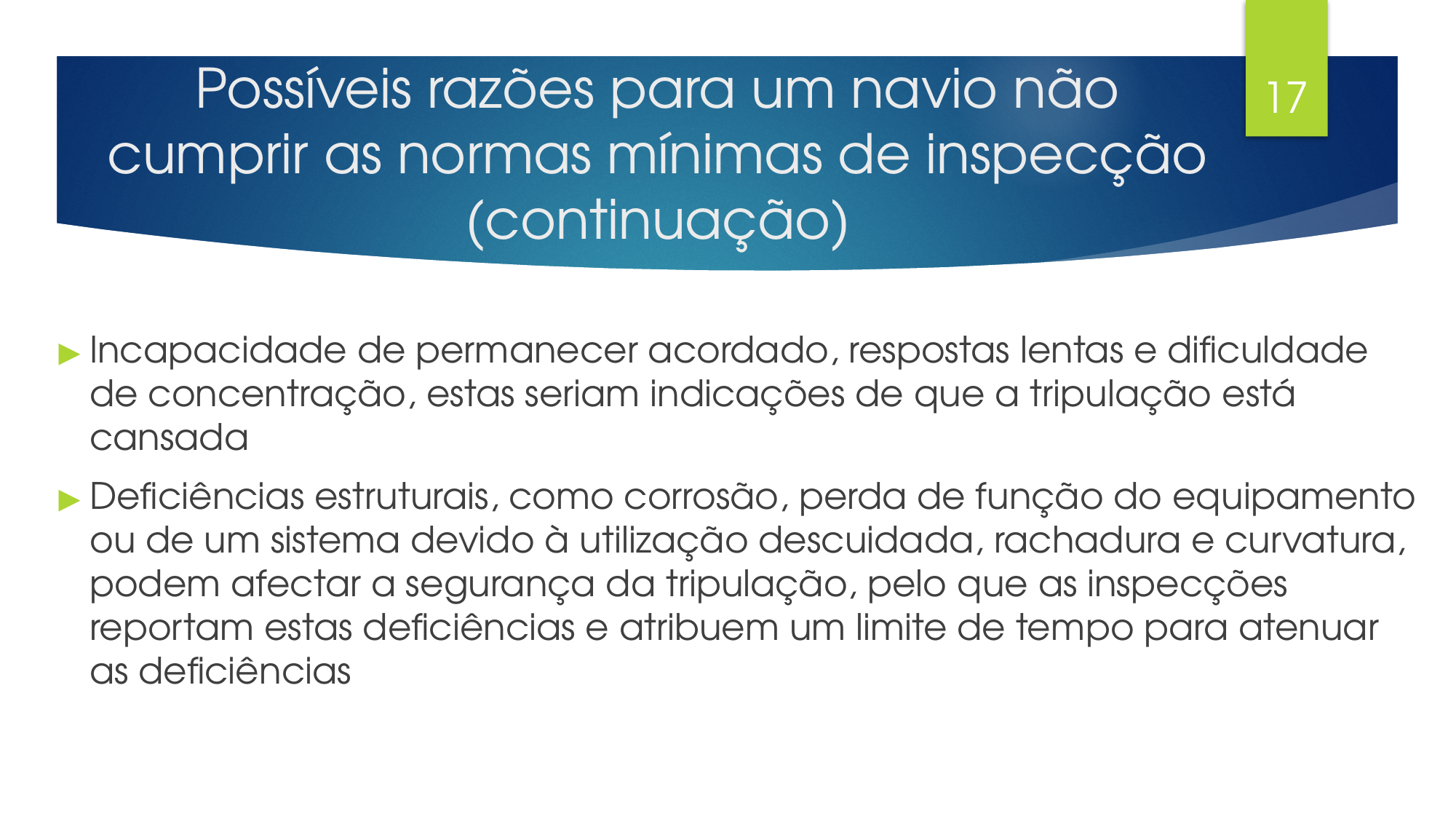

17
# Possíveis razões para um navio não cumprir as normas mínimas de inspecção (continuação)
Incapacidade de permanecer acordado, respostas lentas e dificuldade de concentração, estas seriam indicações de que a tripulação está cansada
Deficiências estruturais, como corrosão, perda de função do equipamento ou de um sistema devido à utilização descuidada, rachadura e curvatura, podem afectar a segurança da tripulação, pelo que as inspecções reportam estas deficiências e atribuem um limite de tempo para atenuar as deficiências